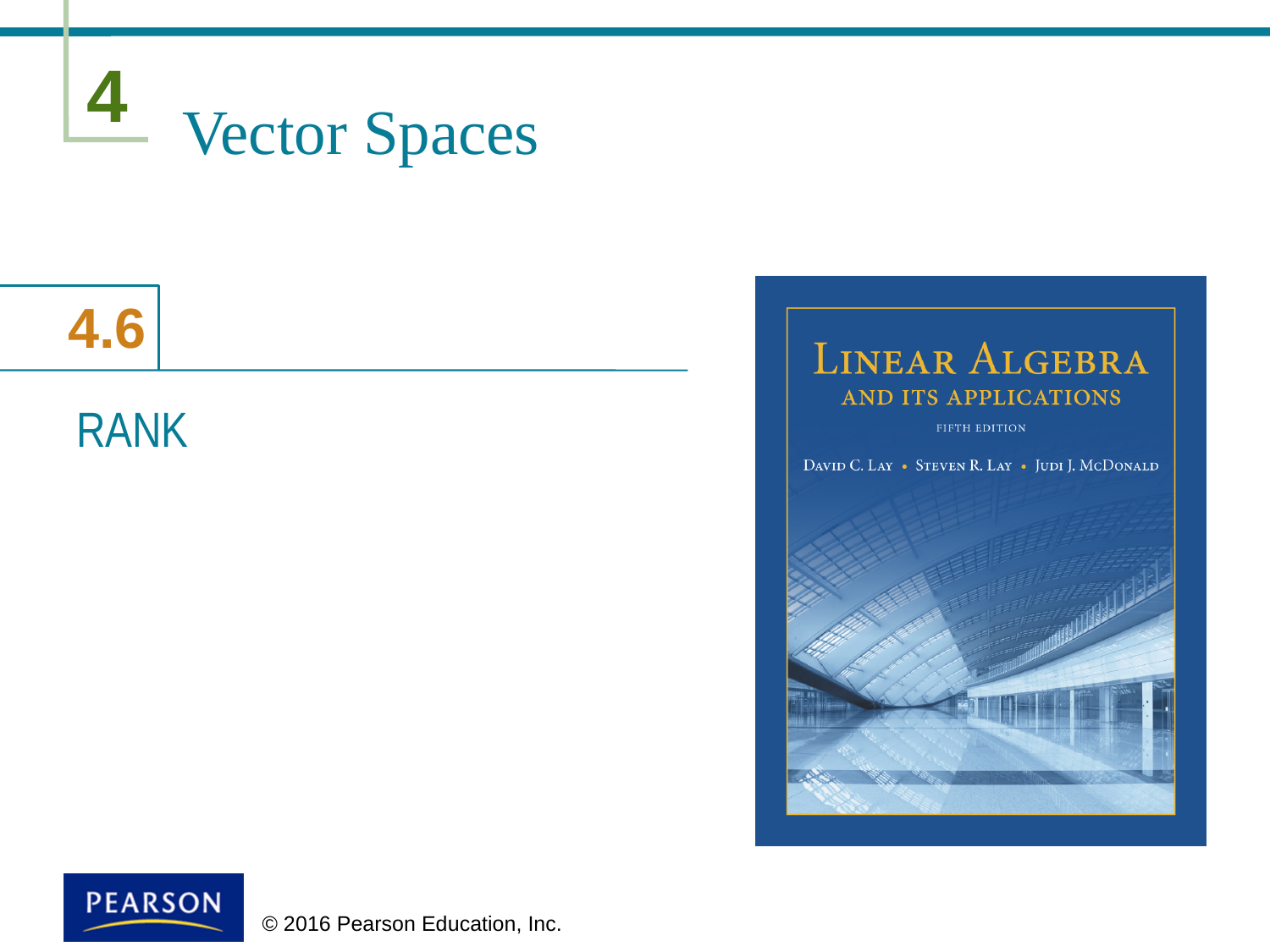

# Vector Spaces
RANK
 © 2016 Pearson Education, Inc.